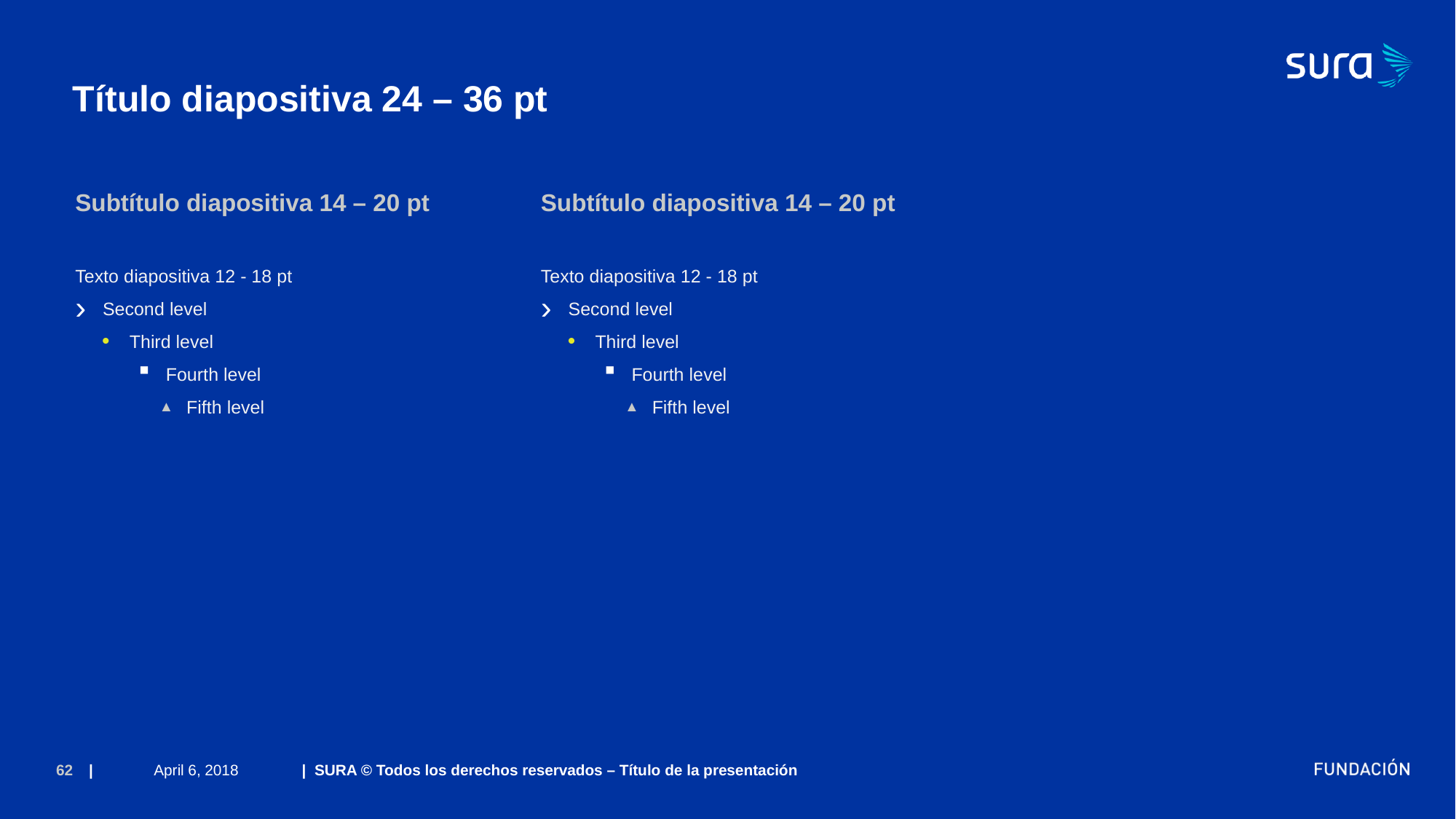

# Título diapositiva 24 – 36 pt

Subtítulo diapositiva 14 – 20 pt

Subtítulo diapositiva 14 – 20 pt

Texto diapositiva 12 - 18 pt
Second level
Third level
Fourth level
Fifth level

Texto diapositiva 12 - 18 pt
Second level
Third level
Fourth level
Fifth level

April 6, 2018
62
|                                                  |  SURA © Todos los derechos reservados – Título de la presentación